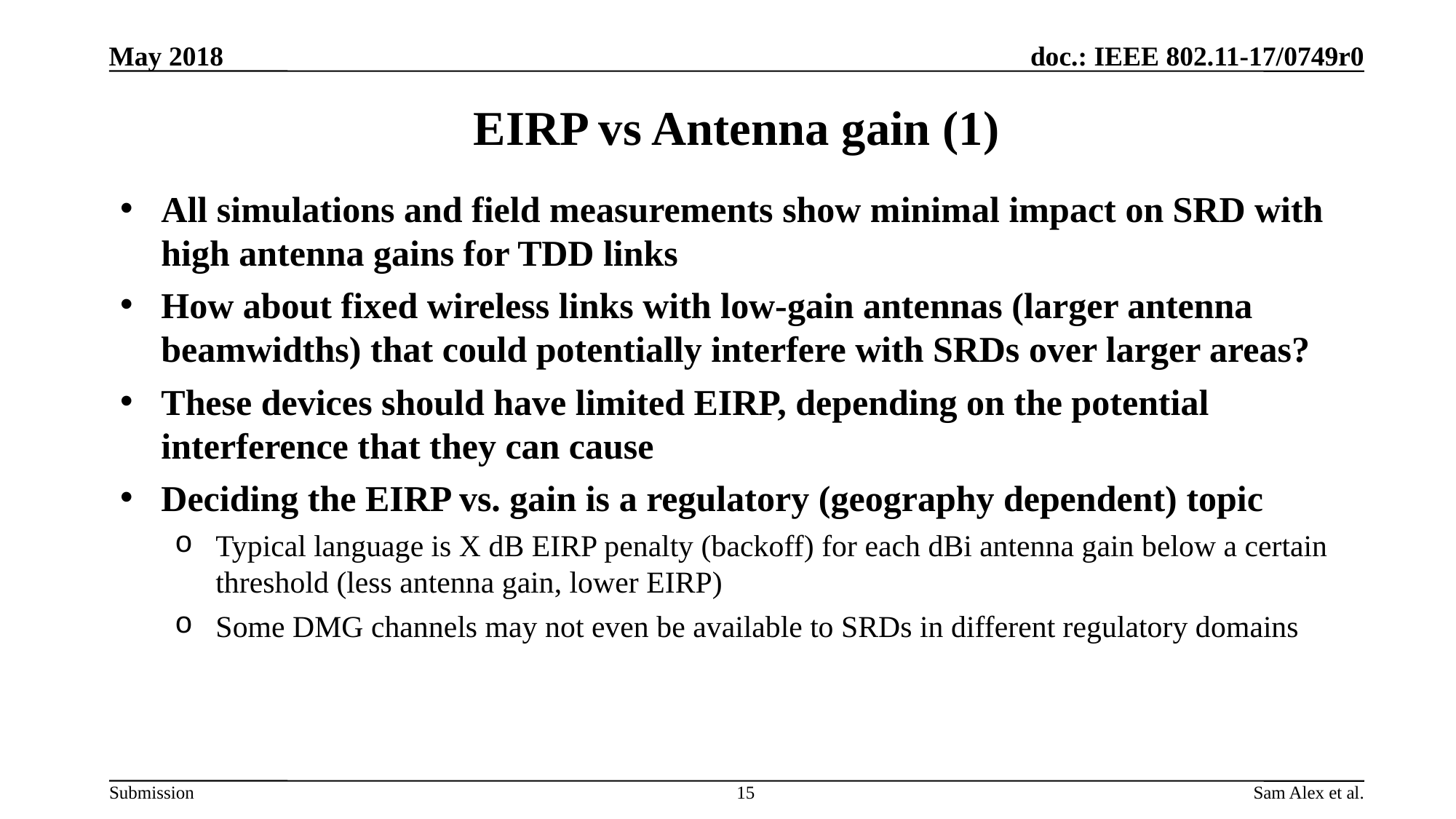

May 2018
# EIRP vs Antenna gain (1)
All simulations and field measurements show minimal impact on SRD with high antenna gains for TDD links
How about fixed wireless links with low-gain antennas (larger antenna beamwidths) that could potentially interfere with SRDs over larger areas?
These devices should have limited EIRP, depending on the potential interference that they can cause
Deciding the EIRP vs. gain is a regulatory (geography dependent) topic
Typical language is X dB EIRP penalty (backoff) for each dBi antenna gain below a certain threshold (less antenna gain, lower EIRP)
Some DMG channels may not even be available to SRDs in different regulatory domains
15
Sam Alex et al.